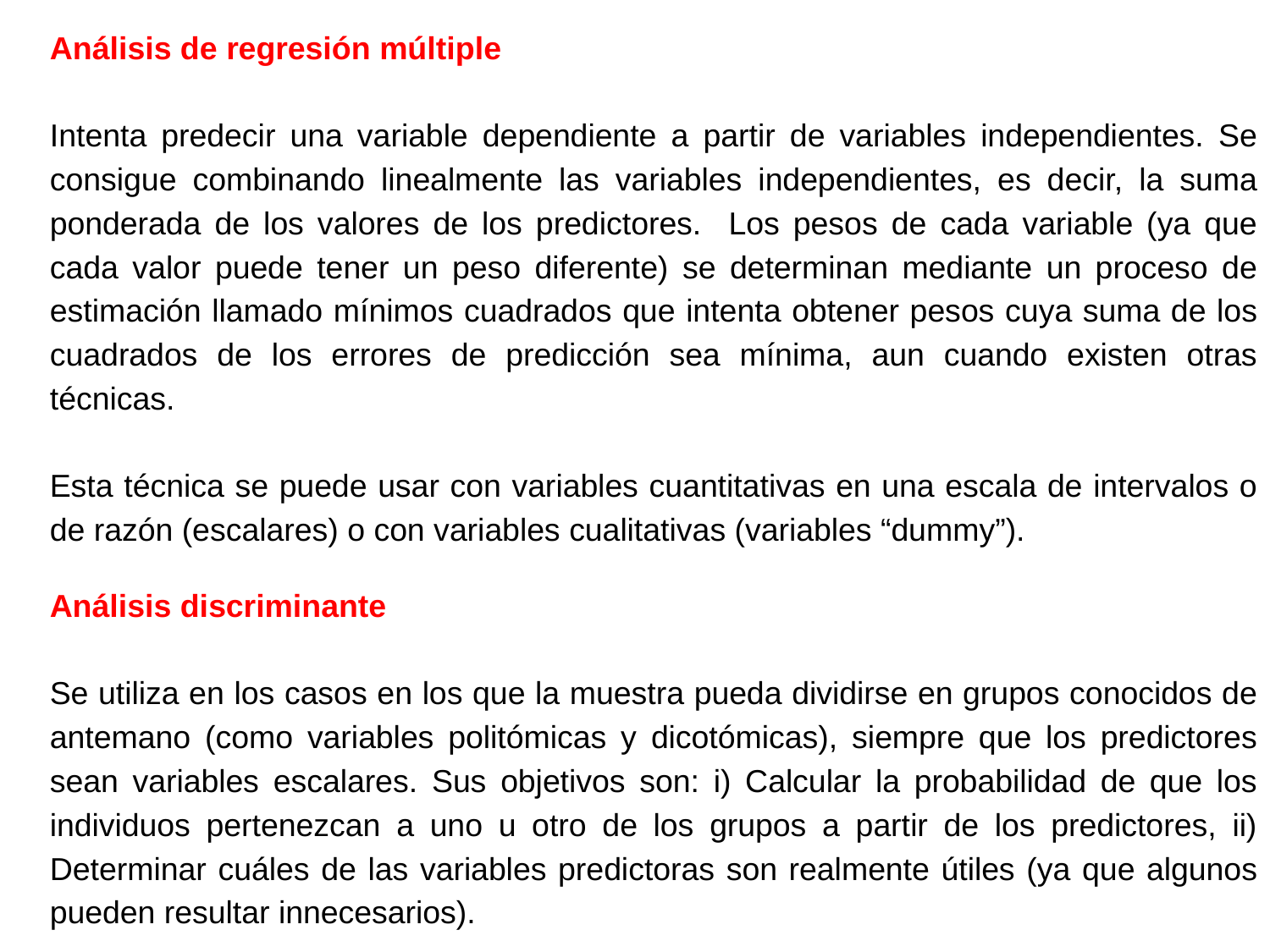

Análisis de regresión múltiple

Intenta predecir una variable dependiente a partir de variables independientes. Se consigue combinando linealmente las variables independientes, es decir, la suma ponderada de los valores de los predictores.  Los pesos de cada variable (ya que cada valor puede tener un peso diferente) se determinan mediante un proceso de estimación llamado mínimos cuadrados que intenta obtener pesos cuya suma de los cuadrados de los errores de predicción sea mínima, aun cuando existen otras técnicas.

Esta técnica se puede usar con variables cuantitativas en una escala de intervalos o de razón (escalares) o con variables cualitativas (variables “dummy”).

Análisis discriminante

Se utiliza en los casos en los que la muestra pueda dividirse en grupos conocidos de antemano (como variables politómicas y dicotómicas), siempre que los predictores sean variables escalares. Sus objetivos son: i) Calcular la probabilidad de que los individuos pertenezcan a uno u otro de los grupos a partir de los predictores, ii) Determinar cuáles de las variables predictoras son realmente útiles (ya que algunos pueden resultar innecesarios).